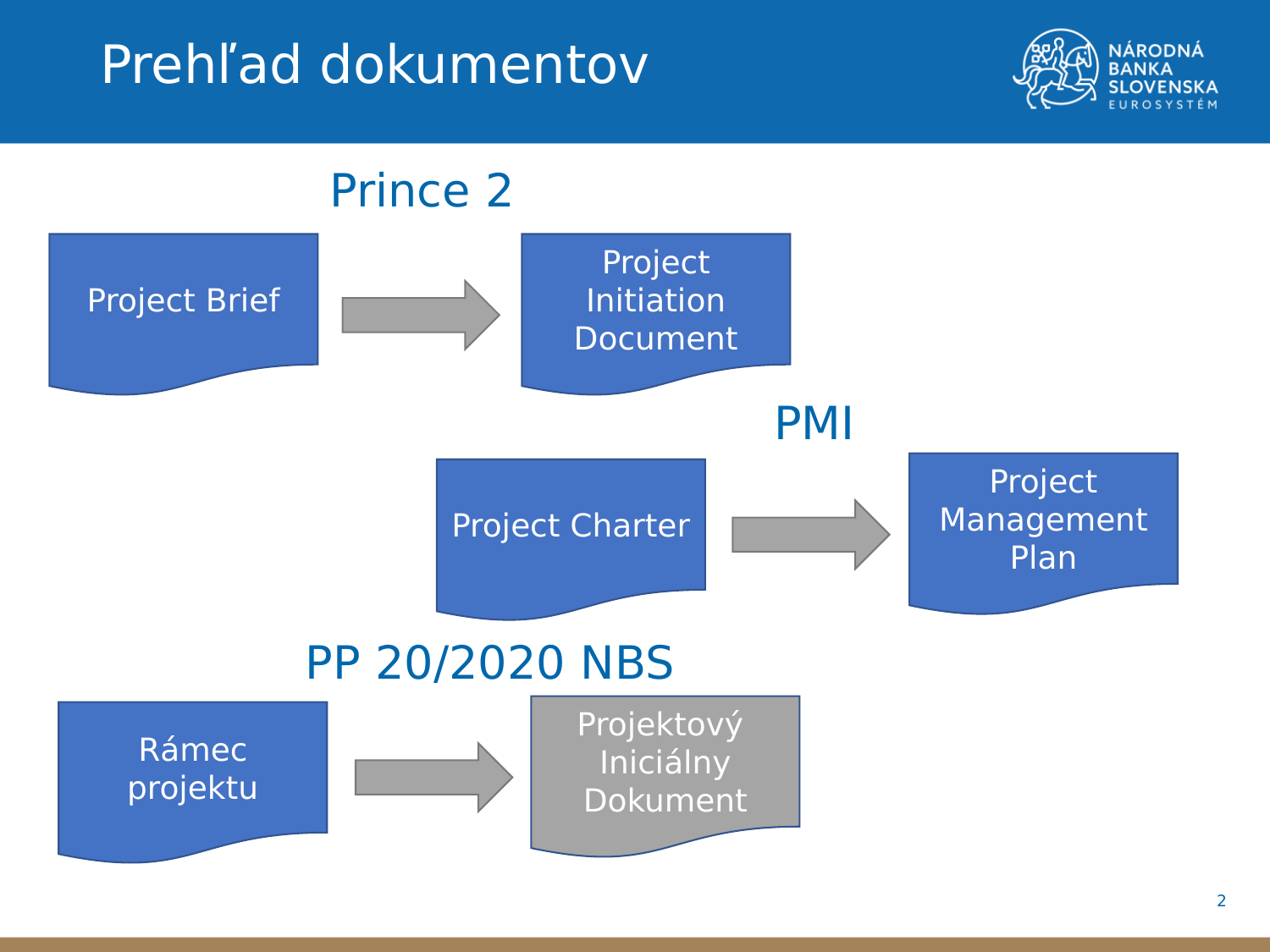

Prehľad dokumentov
Prince 2
Project Brief
Project Initiation Document

PMI
Project Management Plan
Project Charter

PP 20/2020 NBS
Projektový  Iniciálny Dokument
Rámec projektu

2